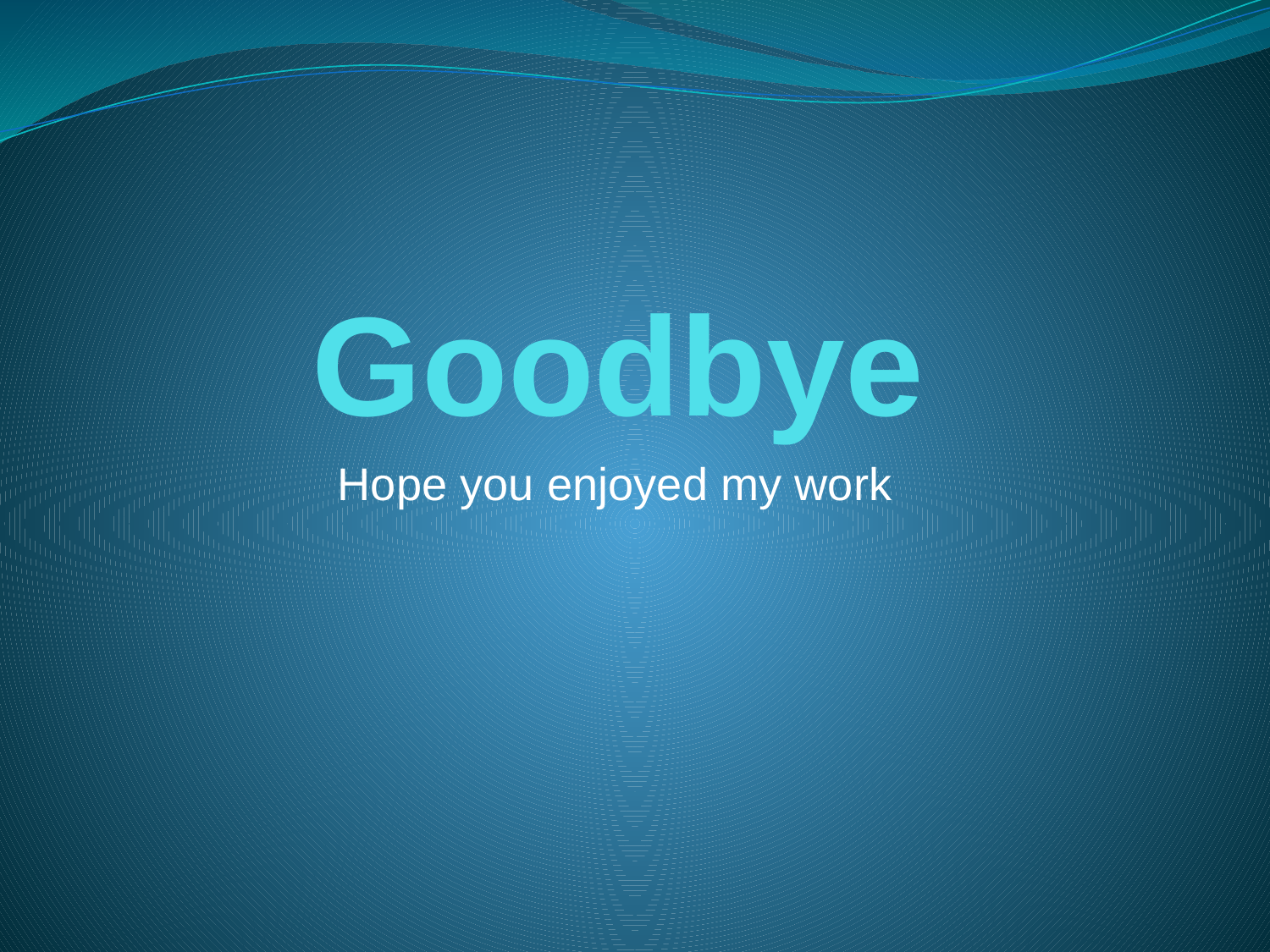

# Goodbye
Hope you enjoyed my work